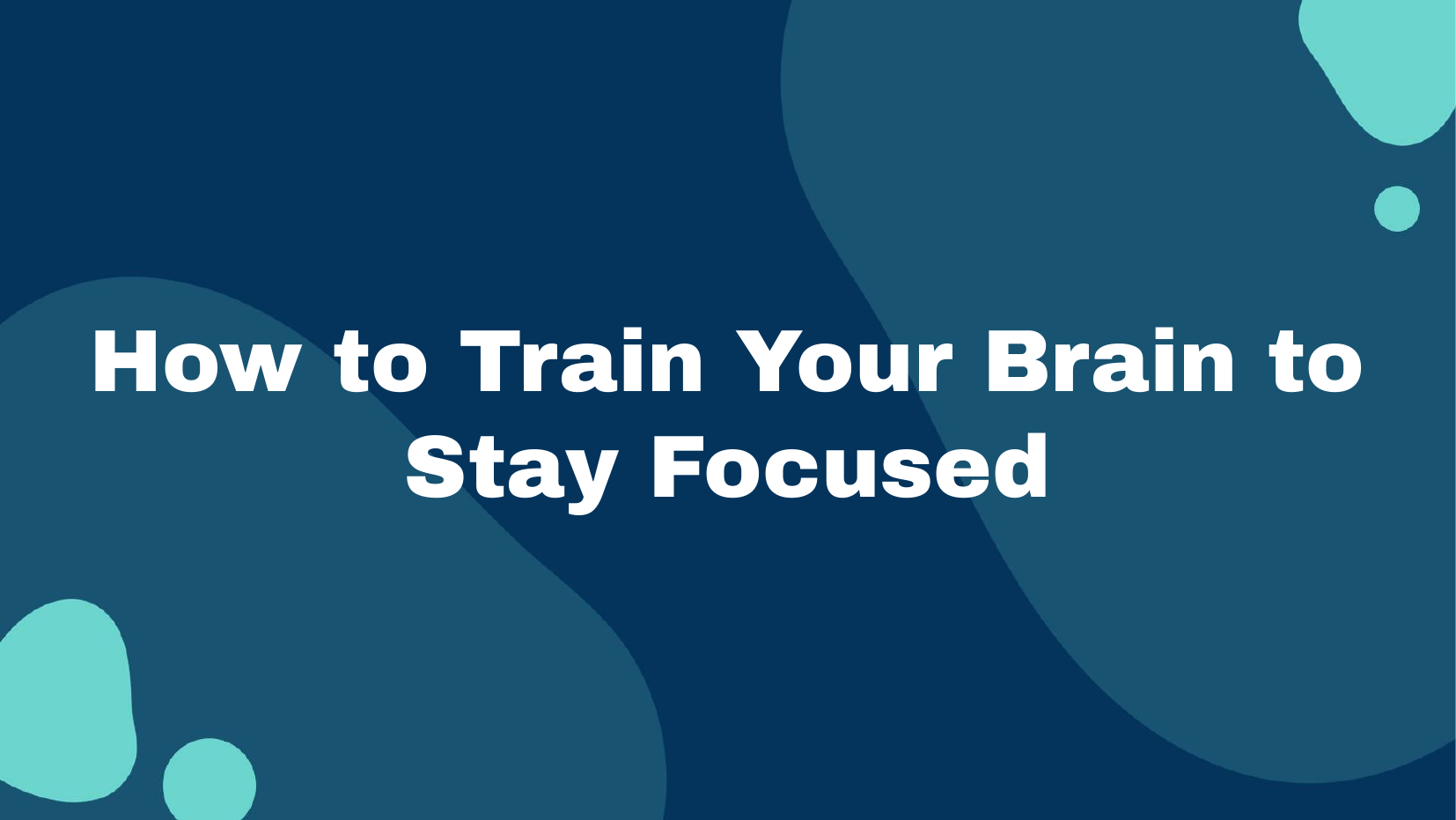

How to Train Your Brain to Stay Focused